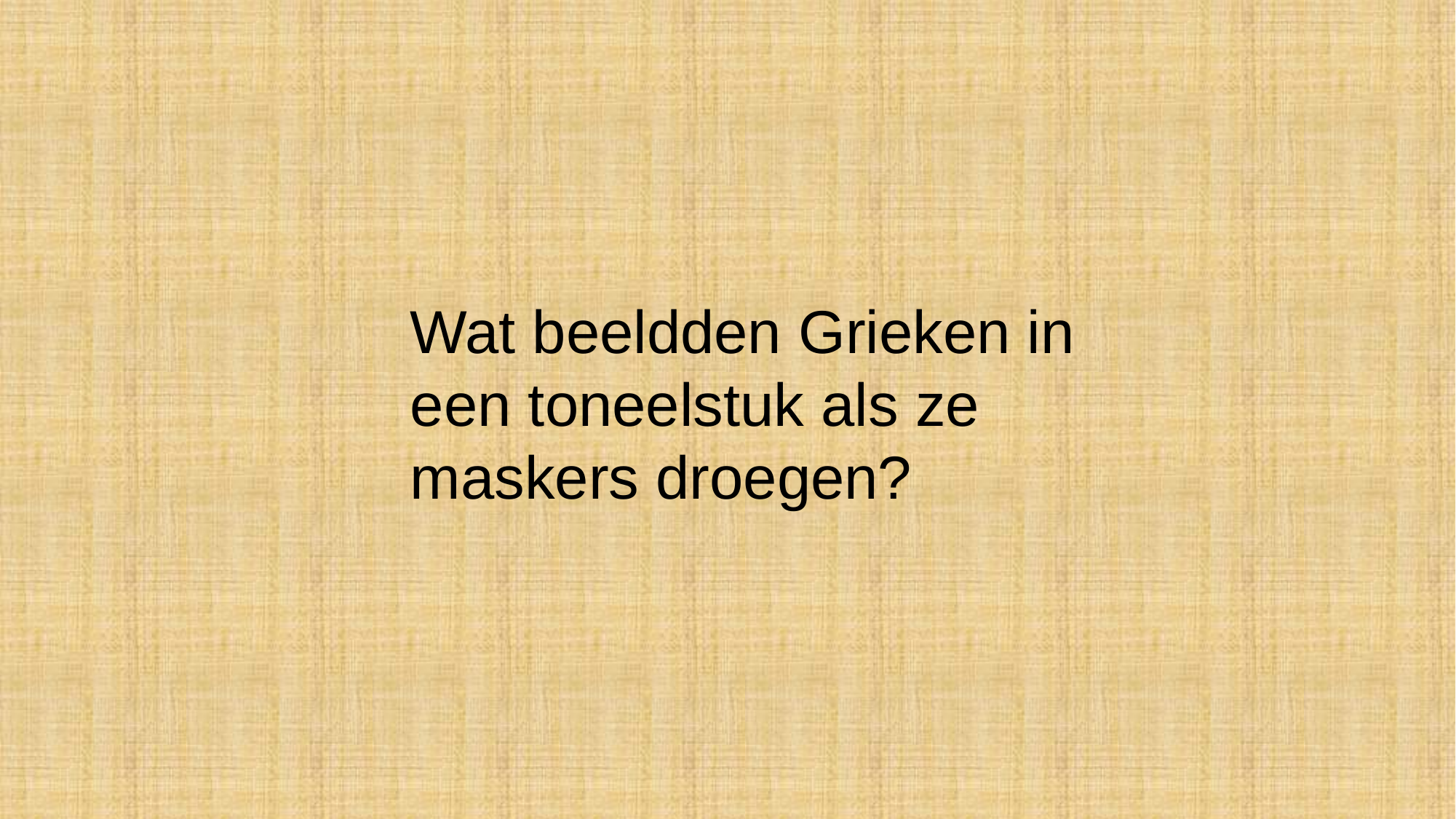

Wat beeldden Grieken in een toneelstuk als ze maskers droegen?